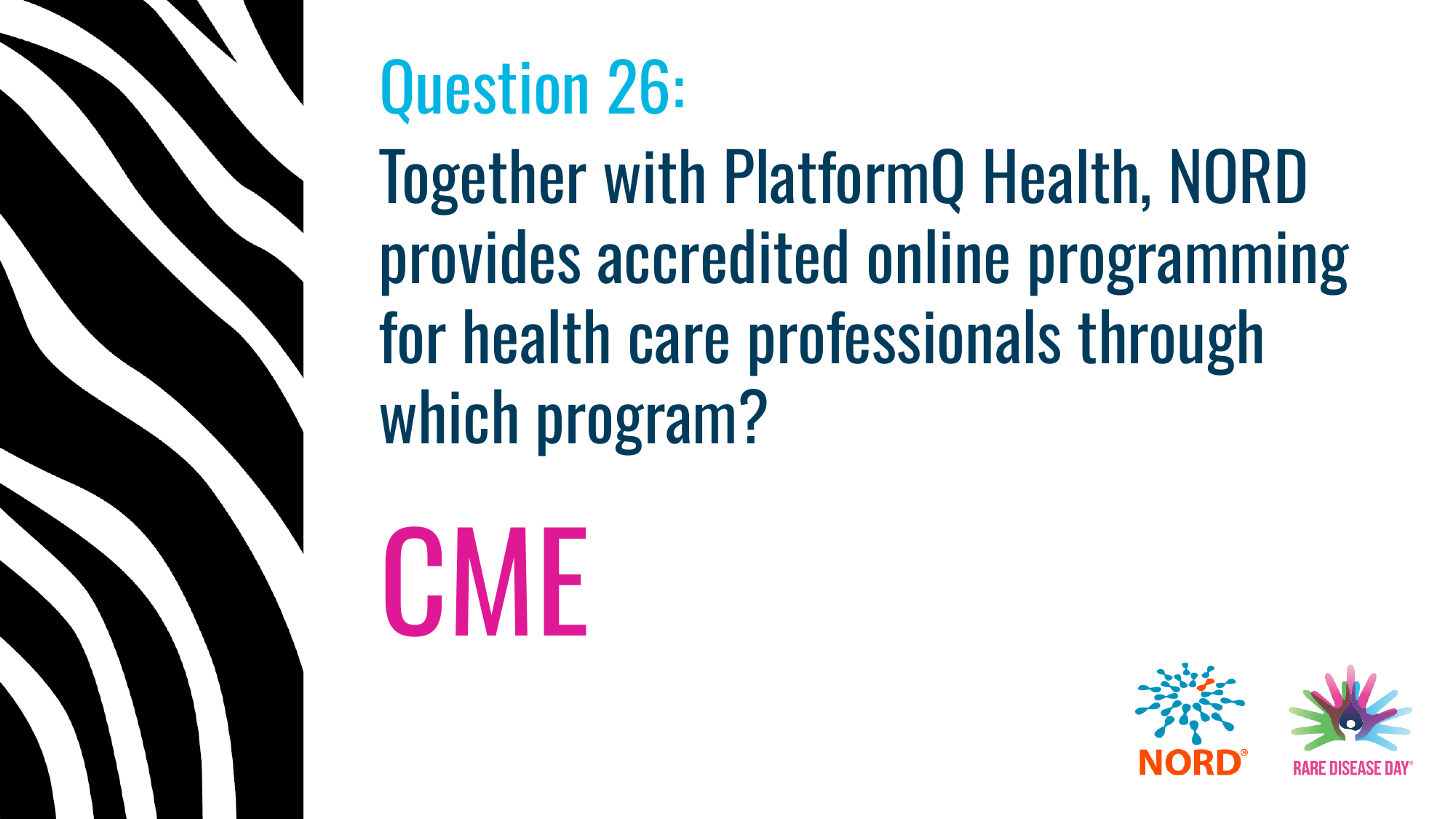

# Question 26:
Together with PlatformQ Health, NORD provides accredited online programming for health care professionals through which program?
CME